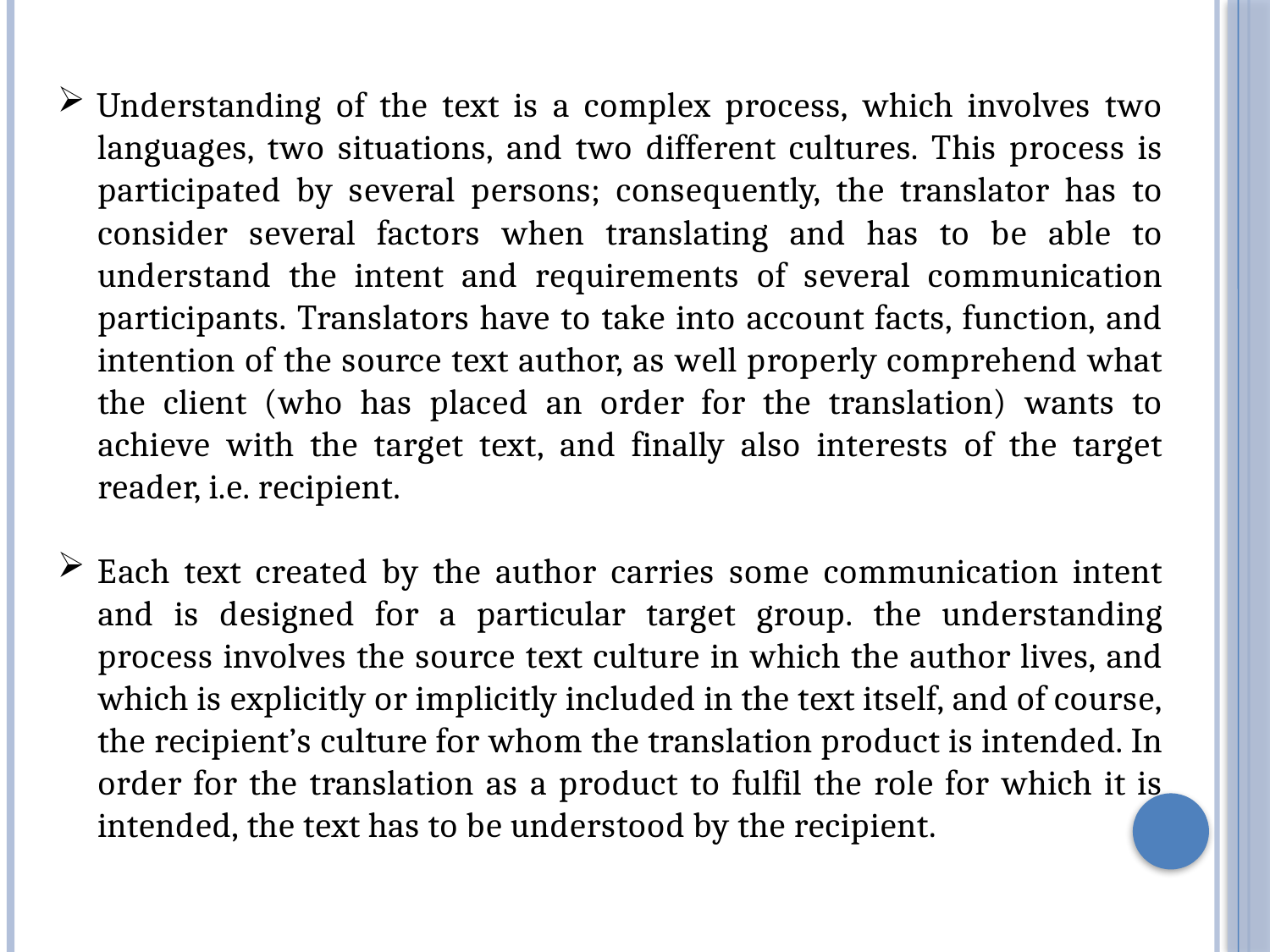

Understanding of the text is a complex process, which involves two languages, two situations, and two different cultures. This process is participated by several persons; consequently, the translator has to consider several factors when translating and has to be able to understand the intent and requirements of several communication participants. Translators have to take into account facts, function, and intention of the source text author, as well properly comprehend what the client (who has placed an order for the translation) wants to achieve with the target text, and finally also interests of the target reader, i.e. recipient.

Each text created by the author carries some communication intent and is designed for a particular target group. the understanding process involves the source text culture in which the author lives, and which is explicitly or implicitly included in the text itself, and of course, the recipient’s culture for whom the translation product is intended. In order for the translation as a product to fulfil the role for which it is intended, the text has to be understood by the recipient.